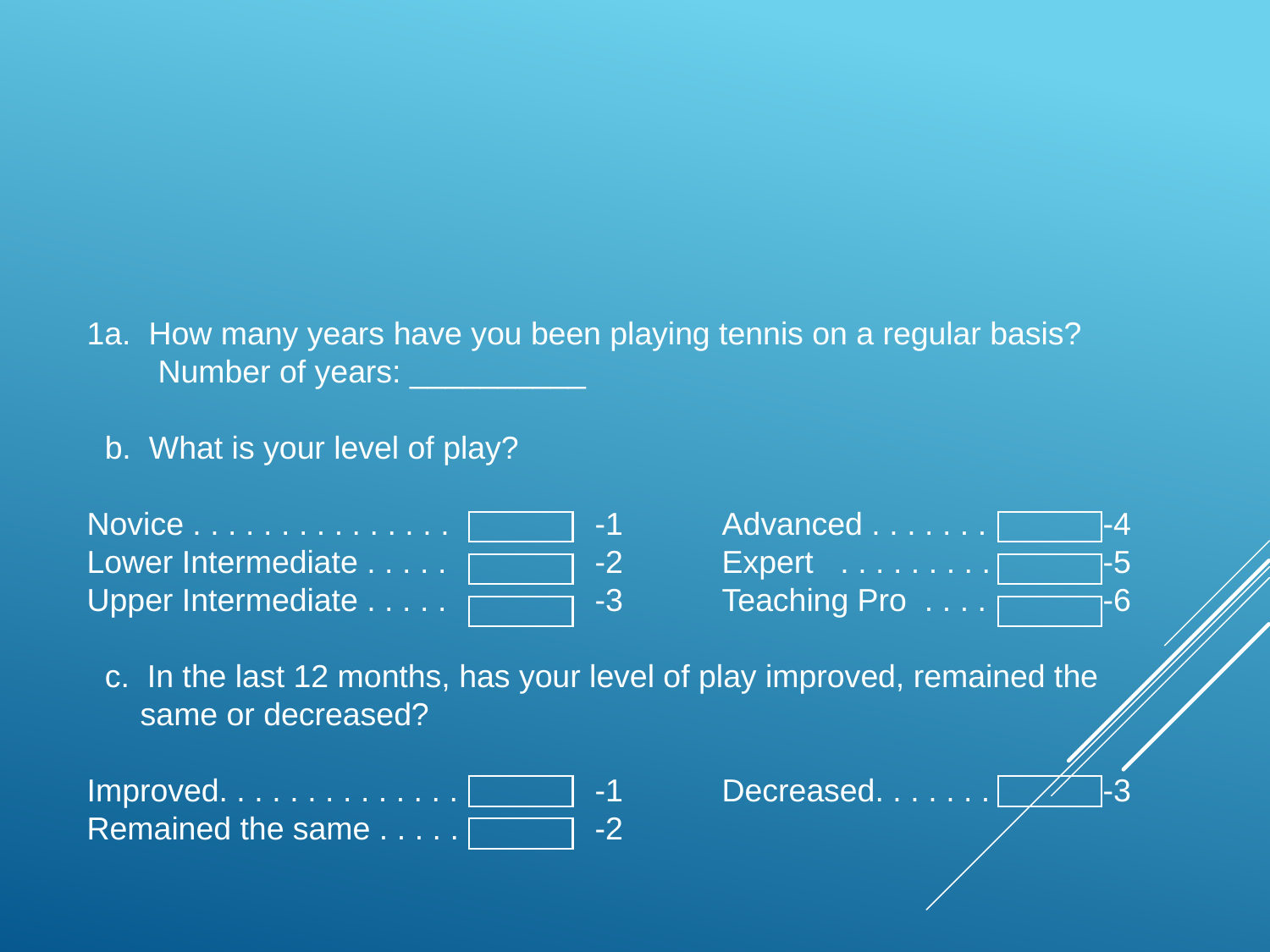

1a.  How many years have you been playing tennis on a regular basis?
        Number of years: __________

  b.  What is your level of play?

Novice . . . . . . . . . . . . . . . 		-1	Advanced . . . . . . .	-4
Lower Intermediate . . . . .		-2	Expert   . . . . . . . . .	-5
Upper Intermediate . . . . . 		-3	Teaching Pro  . . . . 	-6

  c.  In the last 12 months, has your level of play improved, remained the
      same or decreased?

Improved. . . . . . . . . . . . . .		-1	Decreased. . . . . . . 	-3
Remained the same . . . . .		-2